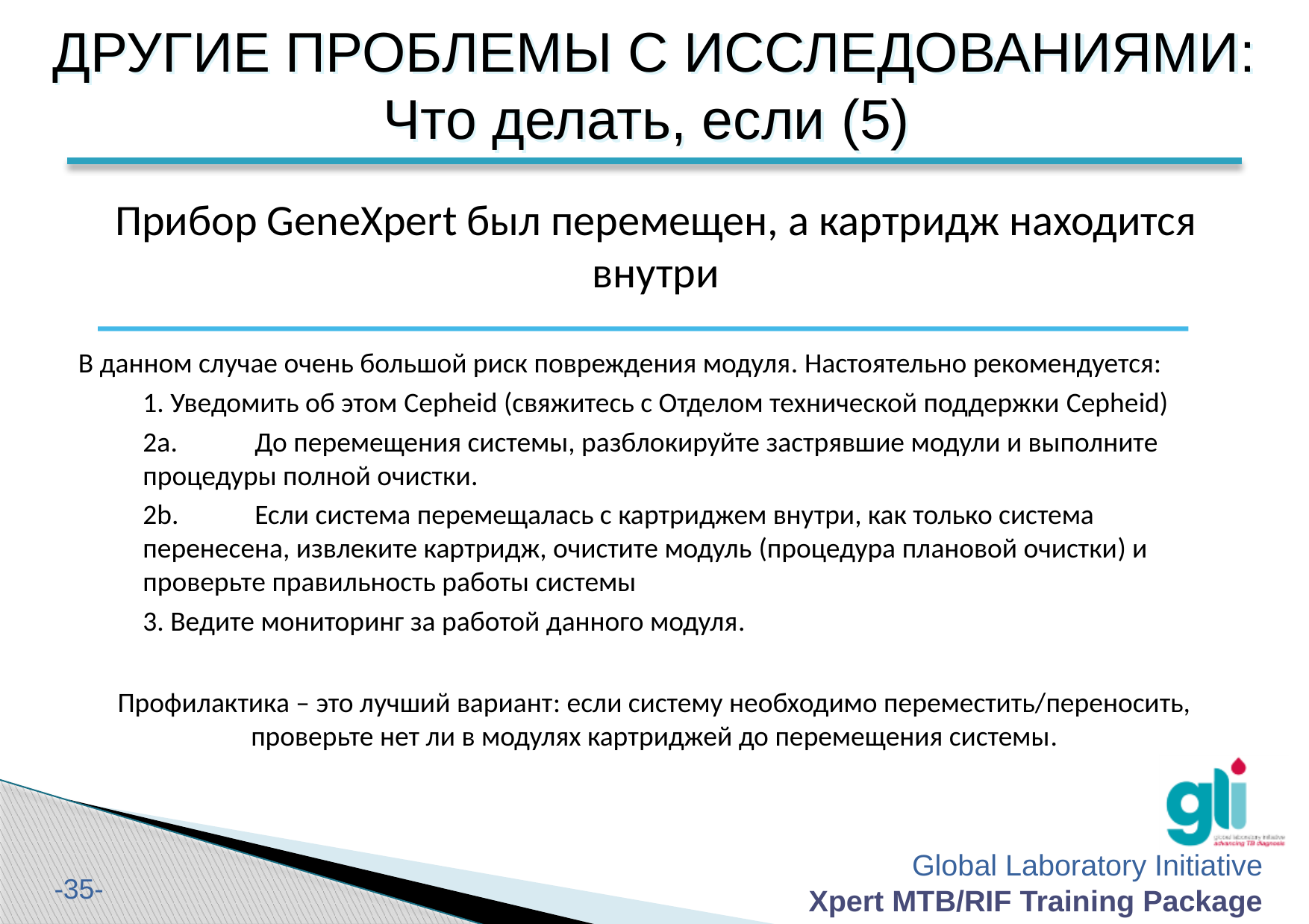

ДРУГИЕ ПРОБЛЕМЫ С ИССЛЕДОВАНИЯМИ: Что делать, если (5)
Прибор GeneXpert был перемещен, а картридж находится внутри

В данном случае очень большой риск повреждения модуля. Настоятельно рекомендуется:
1. Уведомить об этом Cepheid (свяжитесь с Отделом технической поддержки Cepheid)
2a.	До перемещения системы, разблокируйте застрявшие модули и выполните процедуры полной очистки.
2b.	Если система перемещалась с картриджем внутри, как только система перенесена, извлеките картридж, очистите модуль (процедура плановой очистки) и проверьте правильность работы системы
3. Ведите мониторинг за работой данного модуля.

Профилактика – это лучший вариант: если систему необходимо переместить/переносить, проверьте нет ли в модулях картриджей до перемещения системы.